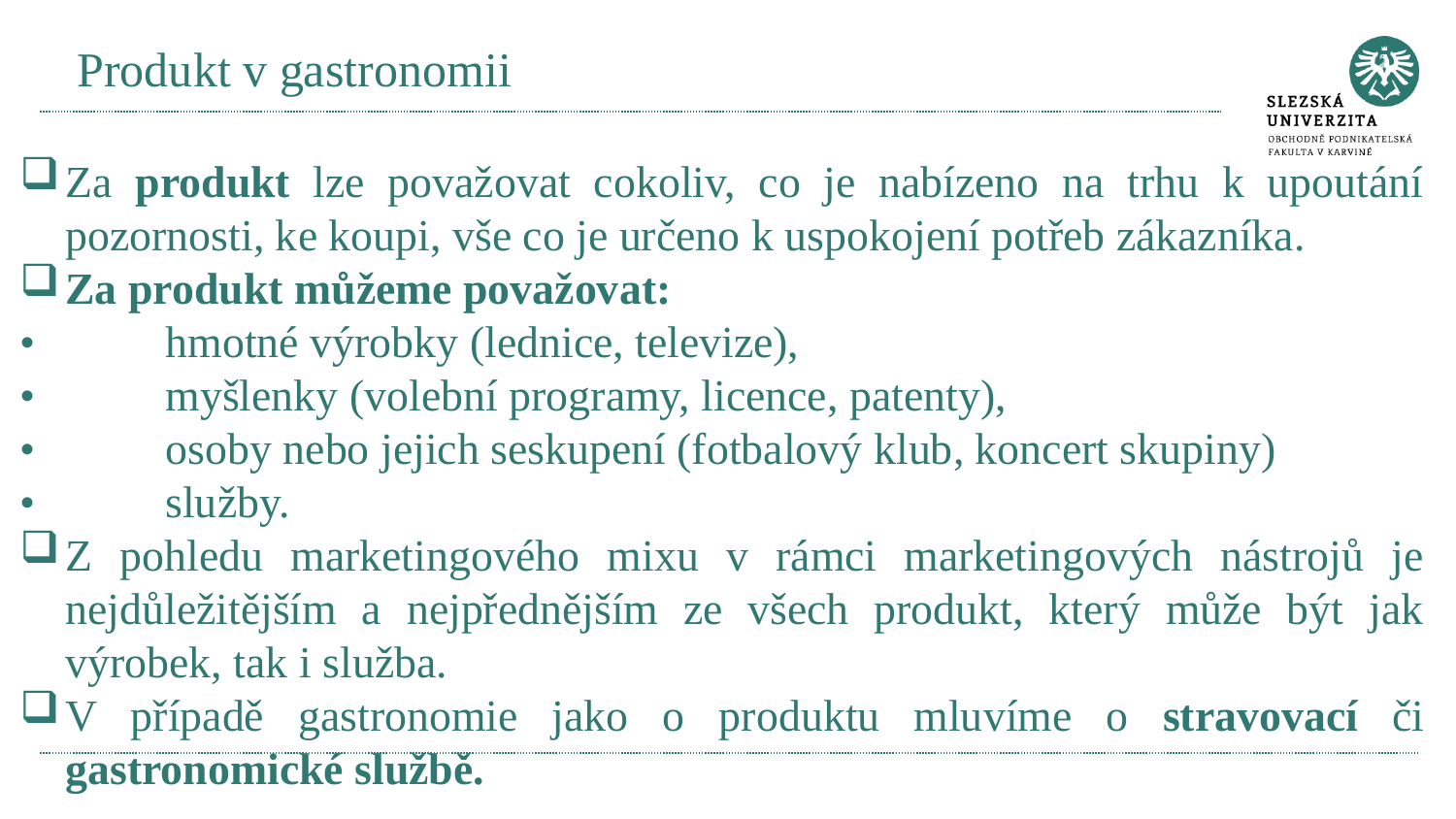

# Produkt v gastronomii
Za produkt lze považovat cokoliv, co je nabízeno na trhu k upoutání pozornosti, ke koupi, vše co je určeno k uspokojení potřeb zákazníka.
Za produkt můžeme považovat:
•	hmotné výrobky (lednice, televize),
•	myšlenky (volební programy, licence, patenty),
•	osoby nebo jejich seskupení (fotbalový klub, koncert skupiny)
•	služby.
Z pohledu marketingového mixu v rámci marketingových nástrojů je nejdůležitějším a nejpřednějším ze všech produkt, který může být jak výrobek, tak i služba.
V případě gastronomie jako o produktu mluvíme o stravovací či gastronomické službě.